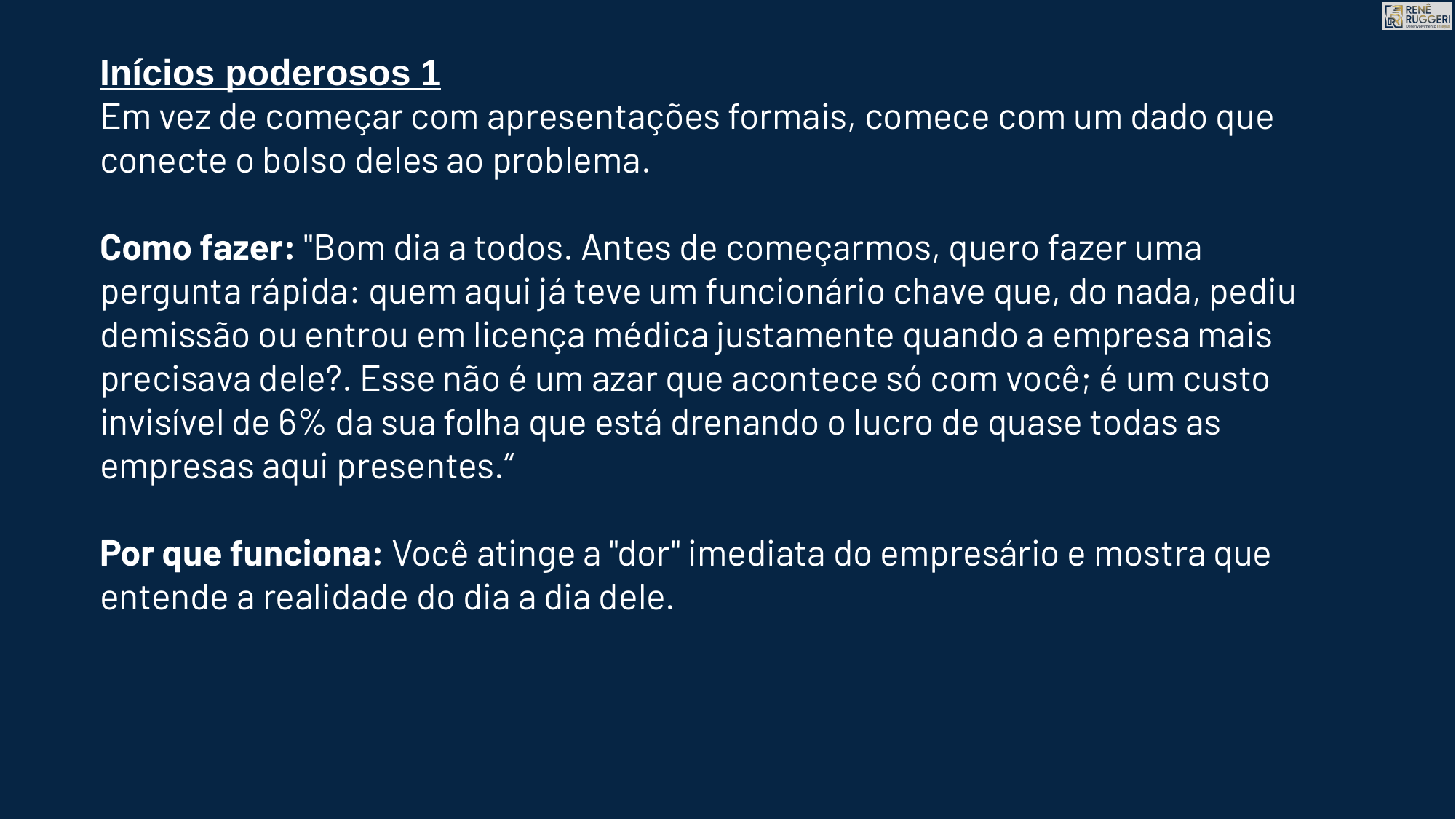

Inícios poderosos 1
Em vez de começar com apresentações formais, comece com um dado que conecte o bolso deles ao problema.

Como fazer: "Bom dia a todos. Antes de começarmos, quero fazer uma pergunta rápida: quem aqui já teve um funcionário chave que, do nada, pediu demissão ou entrou em licença médica justamente quando a empresa mais precisava dele?. Esse não é um azar que acontece só com você; é um custo invisível de 6% da sua folha que está drenando o lucro de quase todas as empresas aqui presentes.“

Por que funciona: Você atinge a "dor" imediata do empresário e mostra que entende a realidade do dia a dia dele.